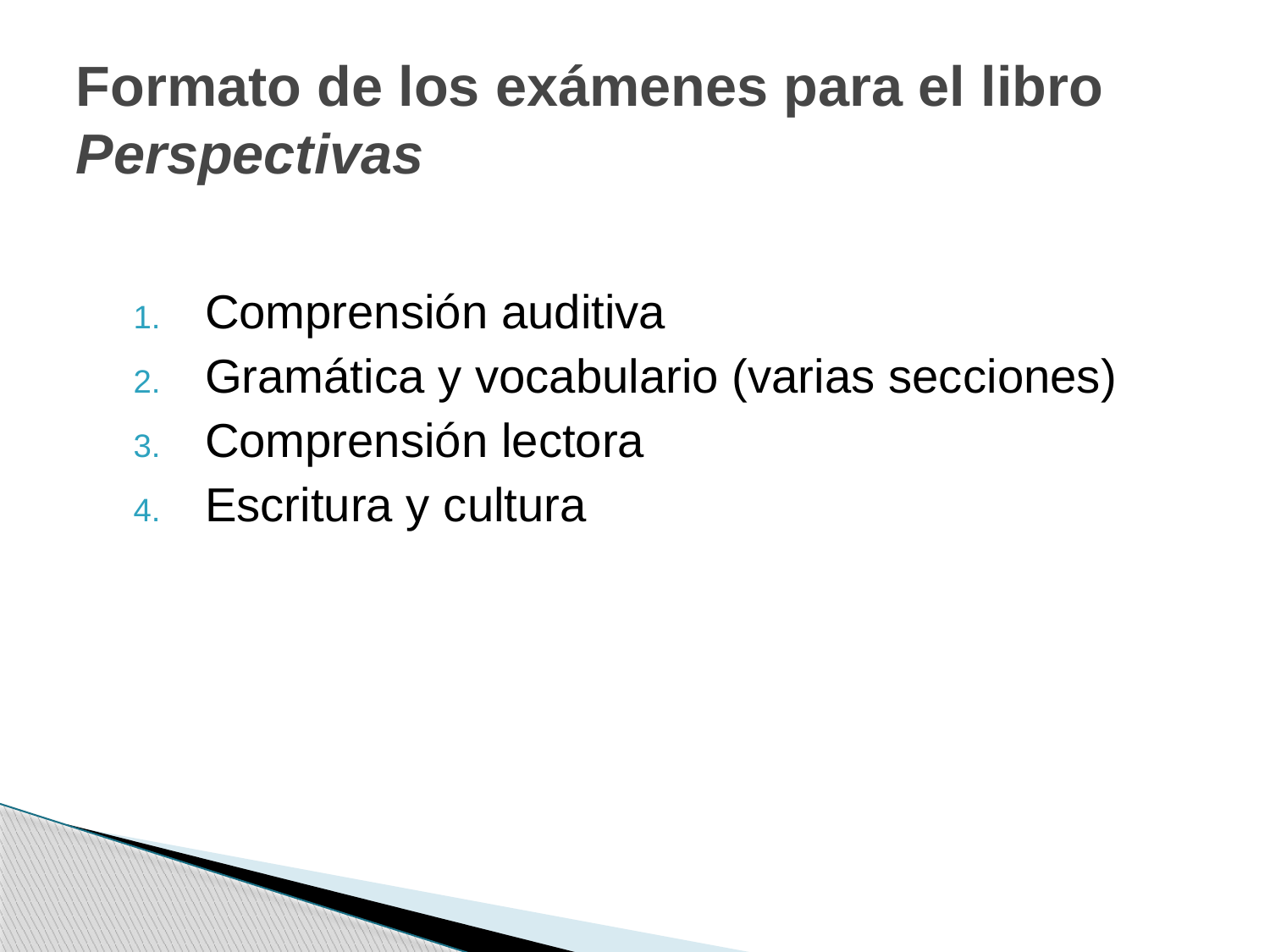

# Formato de los exámenes para el libro Perspectivas
Comprensión auditiva
Gramática y vocabulario (varias secciones)
Comprensión lectora
Escritura y cultura